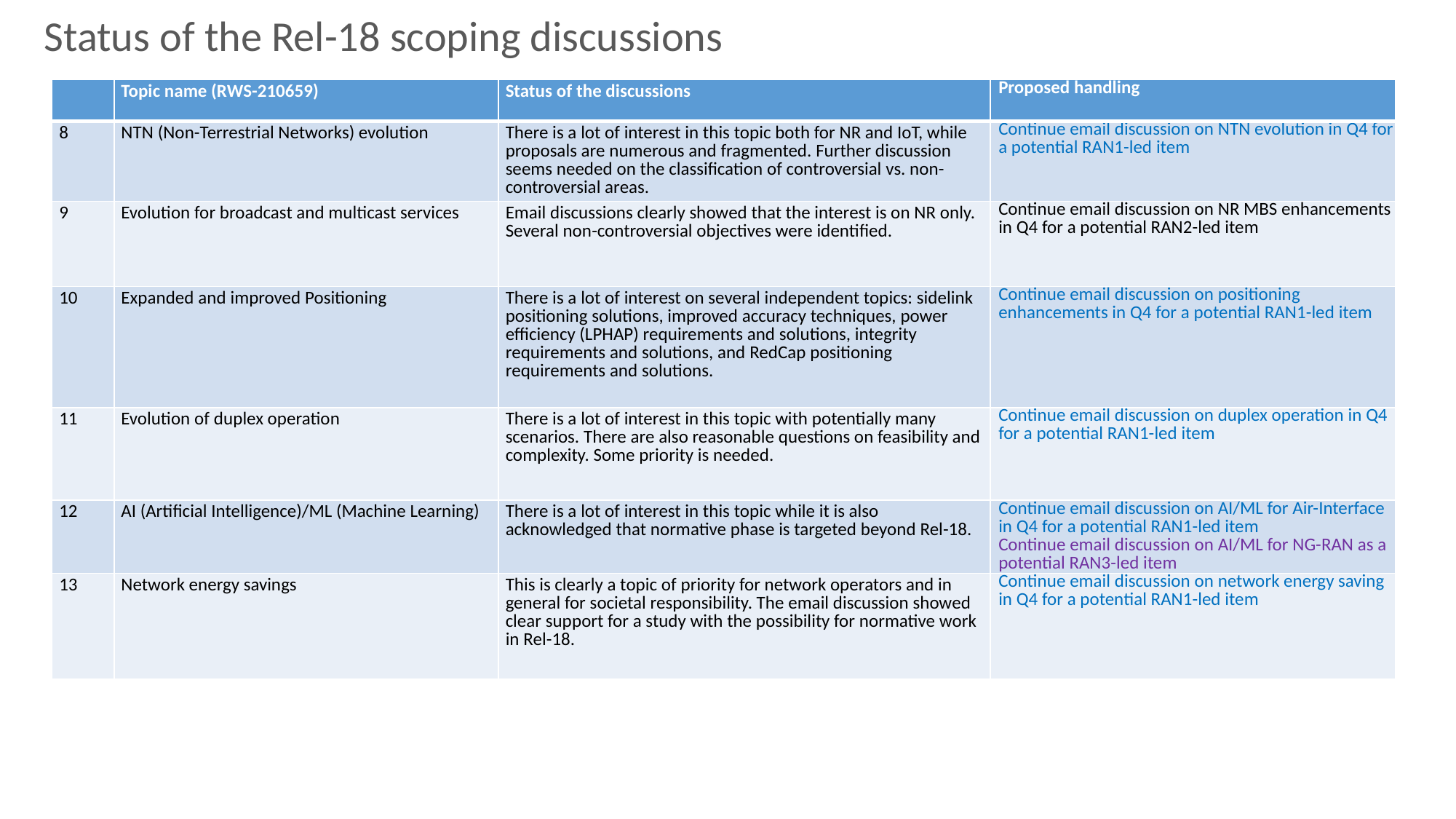

Status of the Rel-18 scoping discussions
#
|  | Topic name (RWS-210659) | Status of the discussions | Proposed handling |
| --- | --- | --- | --- |
| 8 | NTN (Non-Terrestrial Networks) evolution | There is a lot of interest in this topic both for NR and IoT, while proposals are numerous and fragmented. Further discussion seems needed on the classification of controversial vs. non-controversial areas. | Continue email discussion on NTN evolution in Q4 for a potential RAN1-led item |
| 9 | Evolution for broadcast and multicast services | Email discussions clearly showed that the interest is on NR only. Several non-controversial objectives were identified. | Continue email discussion on NR MBS enhancements in Q4 for a potential RAN2-led item |
| 10 | Expanded and improved Positioning | There is a lot of interest on several independent topics: sidelink positioning solutions, improved accuracy techniques, power efficiency (LPHAP) requirements and solutions, integrity requirements and solutions, and RedCap positioning requirements and solutions. | Continue email discussion on positioning enhancements in Q4 for a potential RAN1-led item |
| 11 | Evolution of duplex operation | There is a lot of interest in this topic with potentially many scenarios. There are also reasonable questions on feasibility and complexity. Some priority is needed. | Continue email discussion on duplex operation in Q4 for a potential RAN1-led item |
| 12 | AI (Artificial Intelligence)/ML (Machine Learning) | There is a lot of interest in this topic while it is also acknowledged that normative phase is targeted beyond Rel-18. | Continue email discussion on AI/ML for Air-Interface in Q4 for a potential RAN1-led item Continue email discussion on AI/ML for NG-RAN as a potential RAN3-led item |
| 13 | Network energy savings | This is clearly a topic of priority for network operators and in general for societal responsibility. The email discussion showed clear support for a study with the possibility for normative work in Rel-18. | Continue email discussion on network energy saving in Q4 for a potential RAN1-led item |